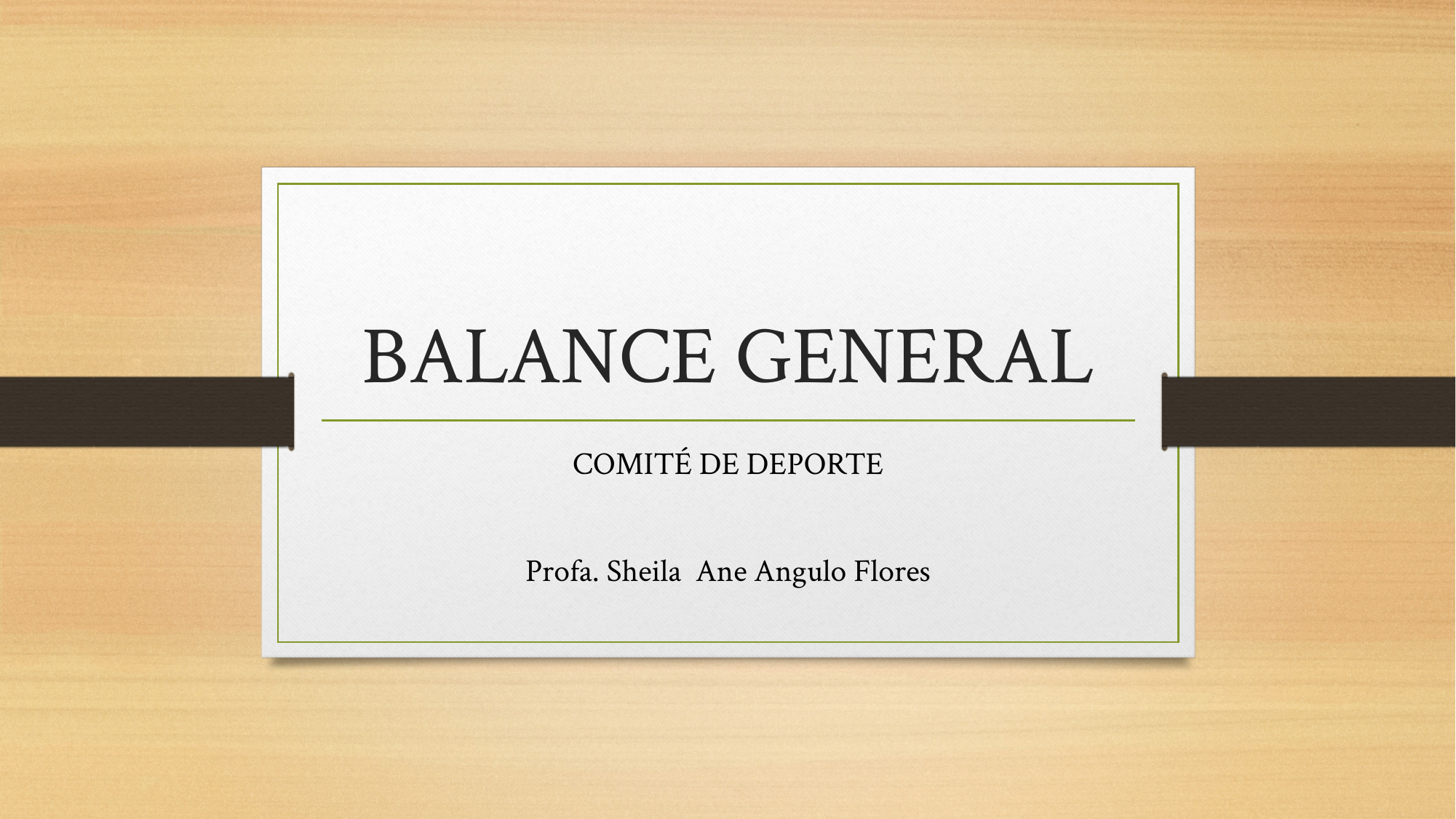

# BALANCE GENERAL
COMITÉ DE DEPORTE

Profa. Sheila  Ane Angulo Flores